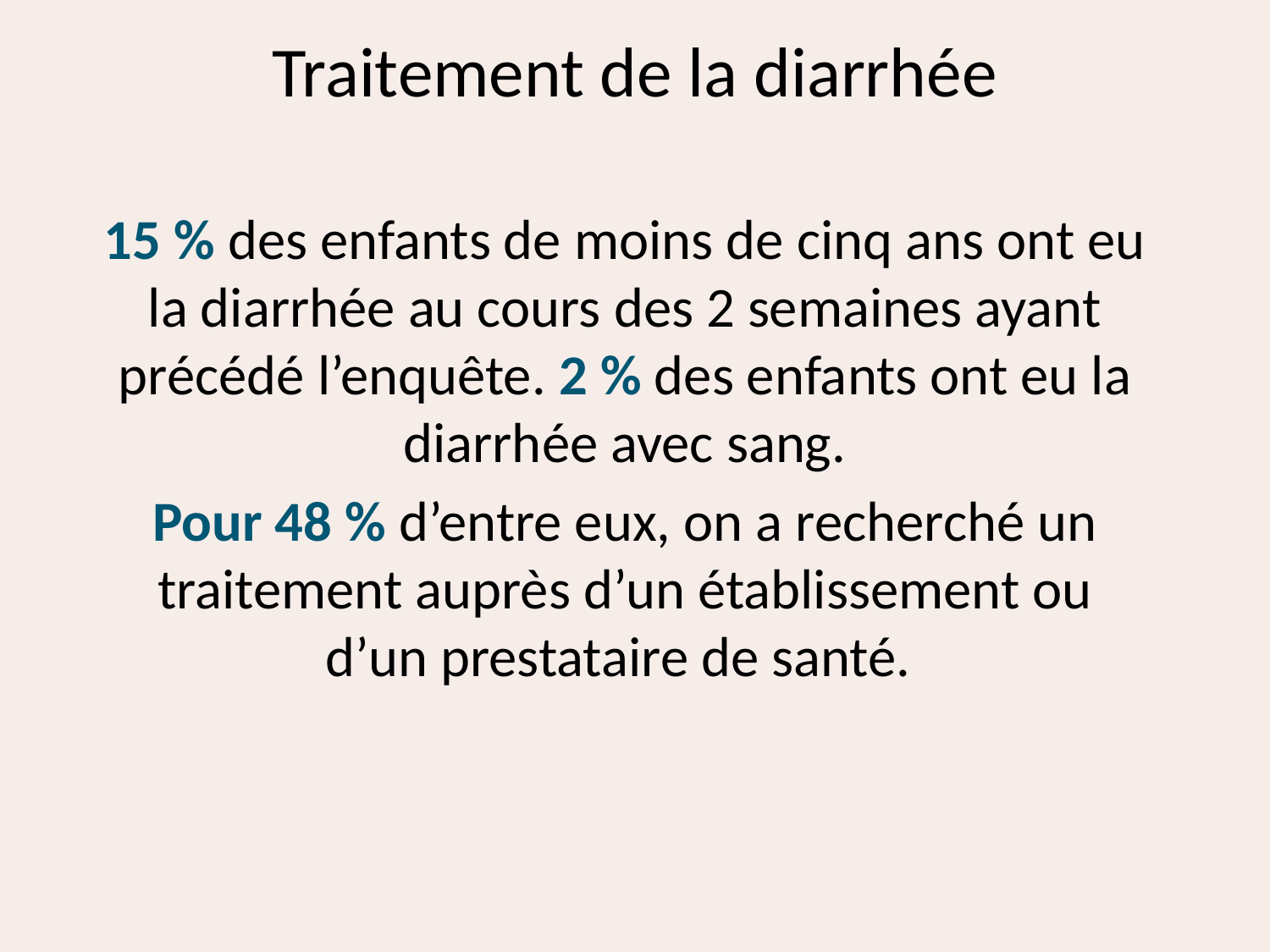

# Traitement de la diarrhée
15 % des enfants de moins de cinq ans ont eu la diarrhée au cours des 2 semaines ayant précédé l’enquête. 2 % des enfants ont eu la diarrhée avec sang.
Pour 48 % d’entre eux, on a recherché un traitement auprès d’un établissement ou d’un prestataire de santé.